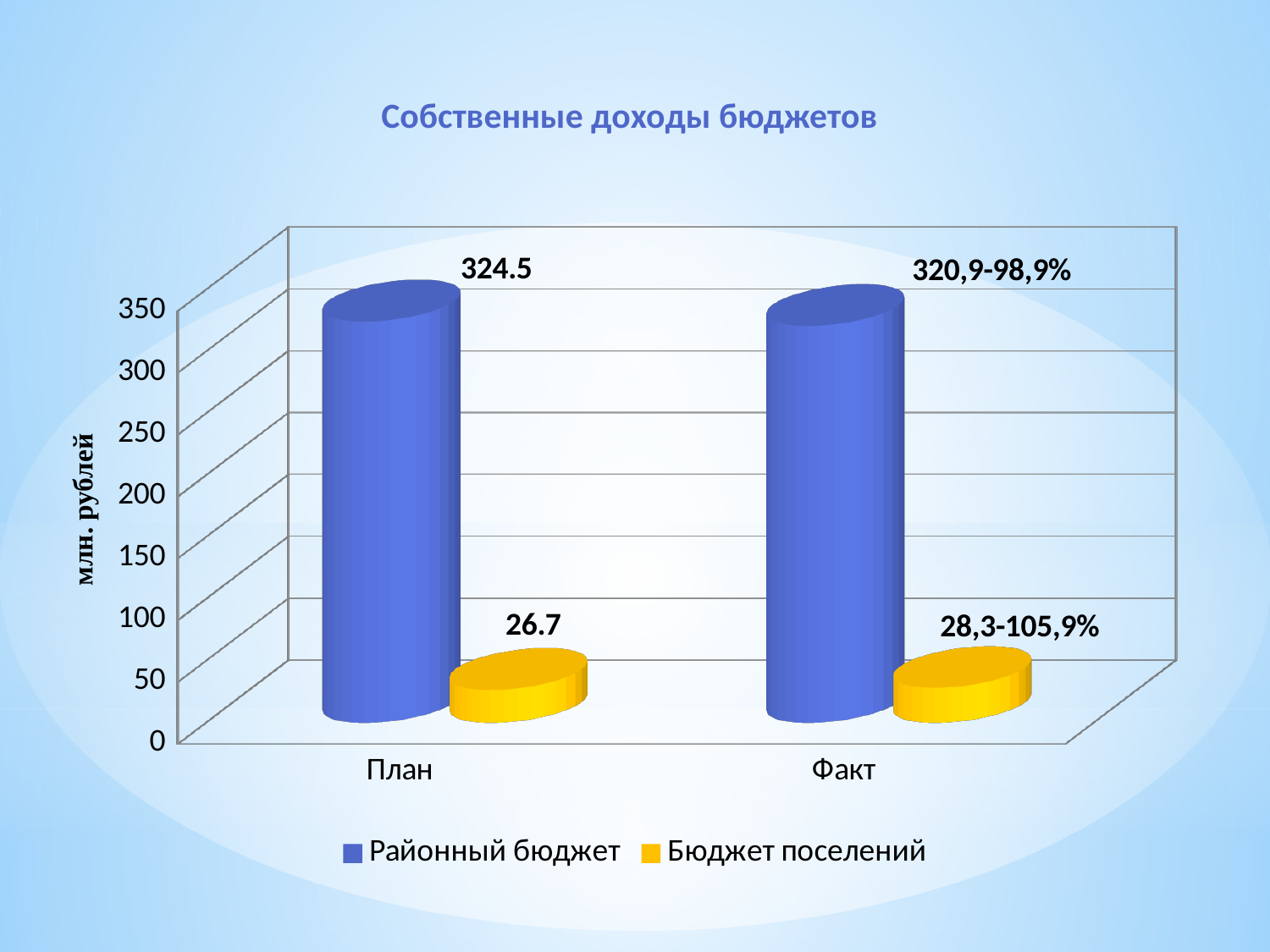

Собственные доходы бюджетов

[unsupported chart]

млн. рублей